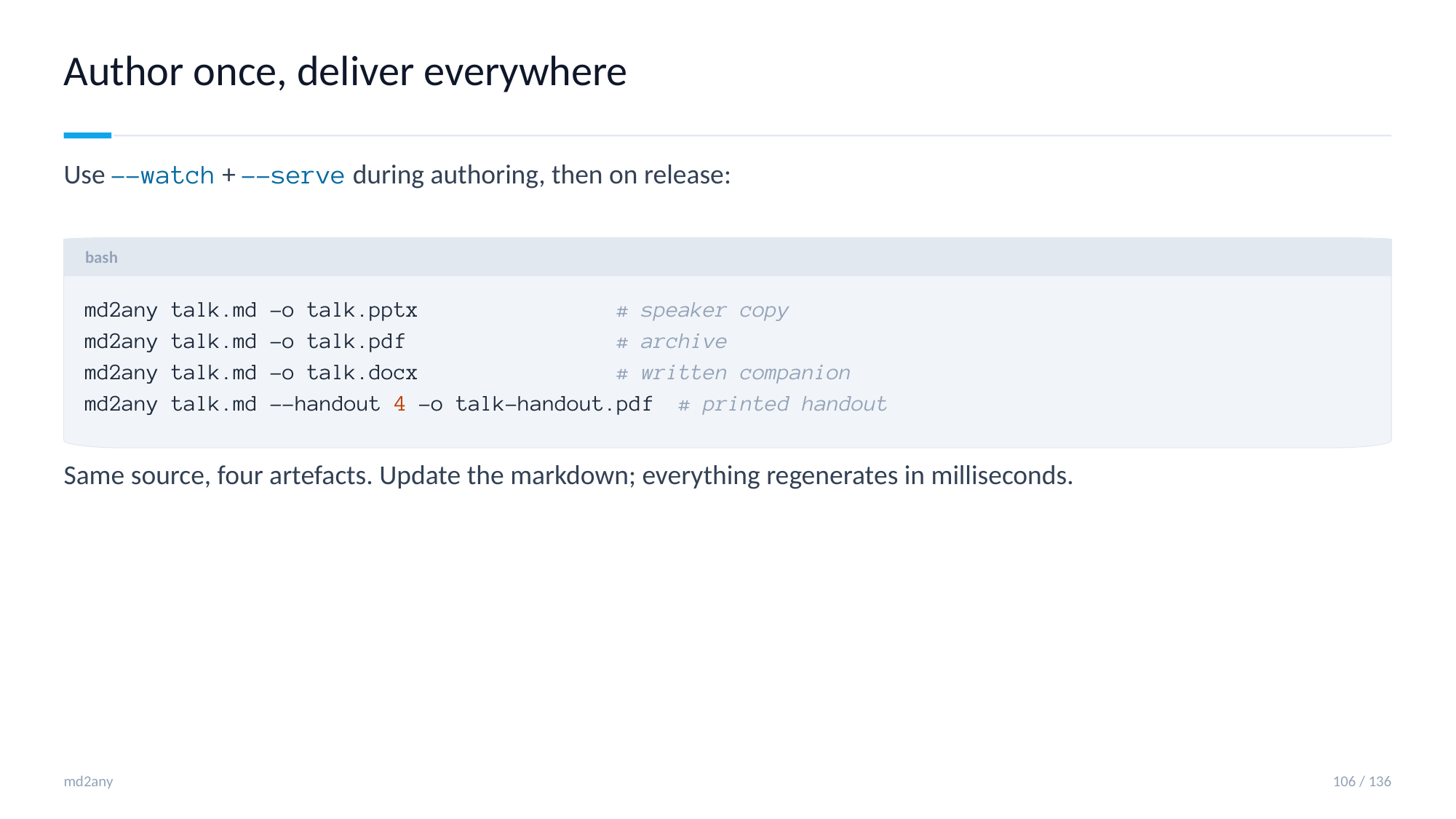

Author once, deliver everywhere

Use --watch + --serve during authoring, then on release:
bash
md2any talk.md -o talk.pptx                # speaker copy
md2any talk.md -o talk.pdf                 # archive
md2any talk.md -o talk.docx                # written companion
md2any talk.md --handout 4 -o talk-handout.pdf  # printed handout
Same source, four artefacts. Update the markdown; everything regenerates in milliseconds.
md2any
106 / 136